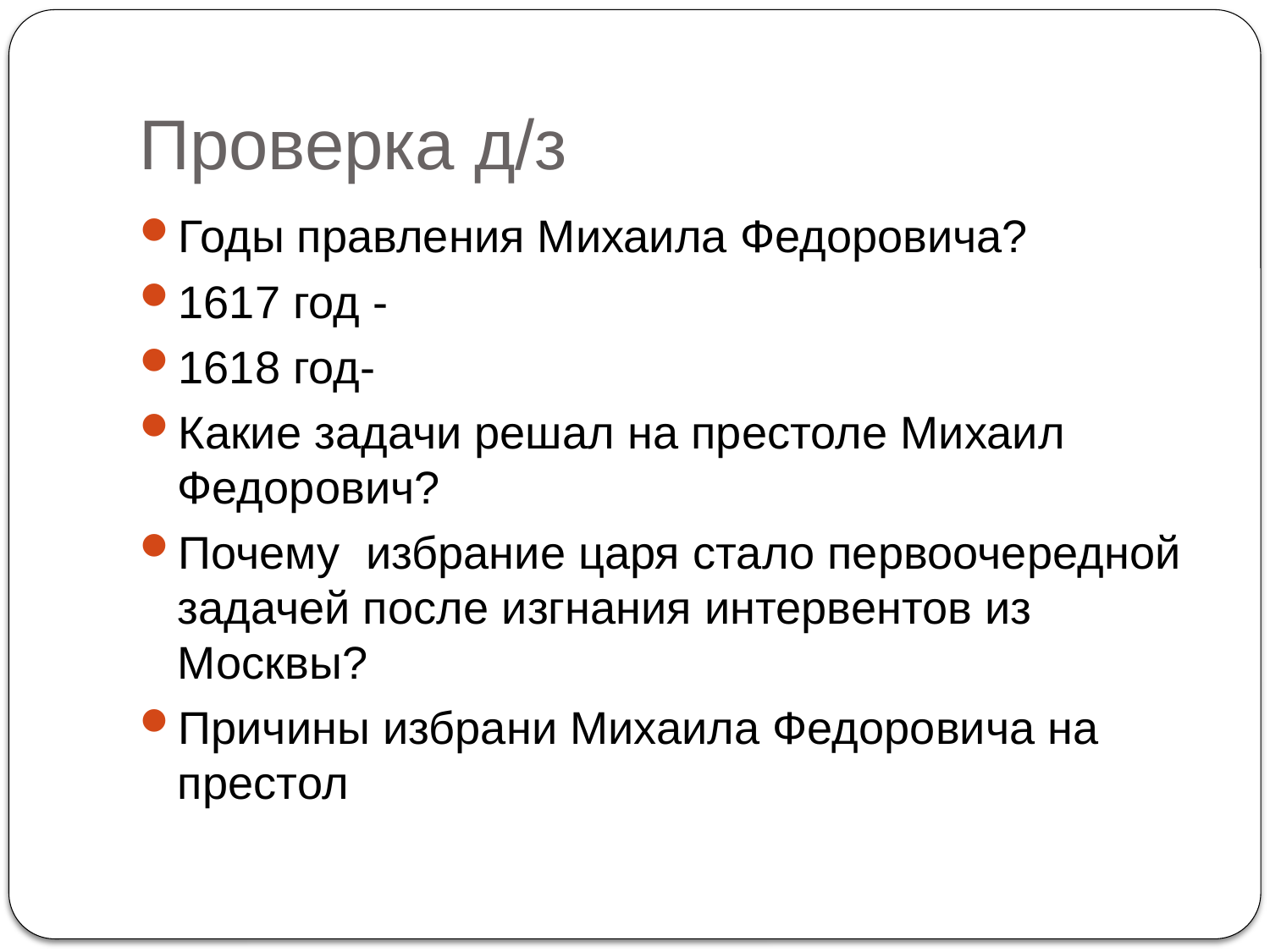

# Проверка д/з
Годы правления Михаила Федоровича?
1617 год -
1618 год-
Какие задачи решал на престоле Михаил Федорович?
Почему  избрание царя стало первоочередной задачей после изгнания интервентов из Москвы?
Причины избрани Михаила Федоровича на престол